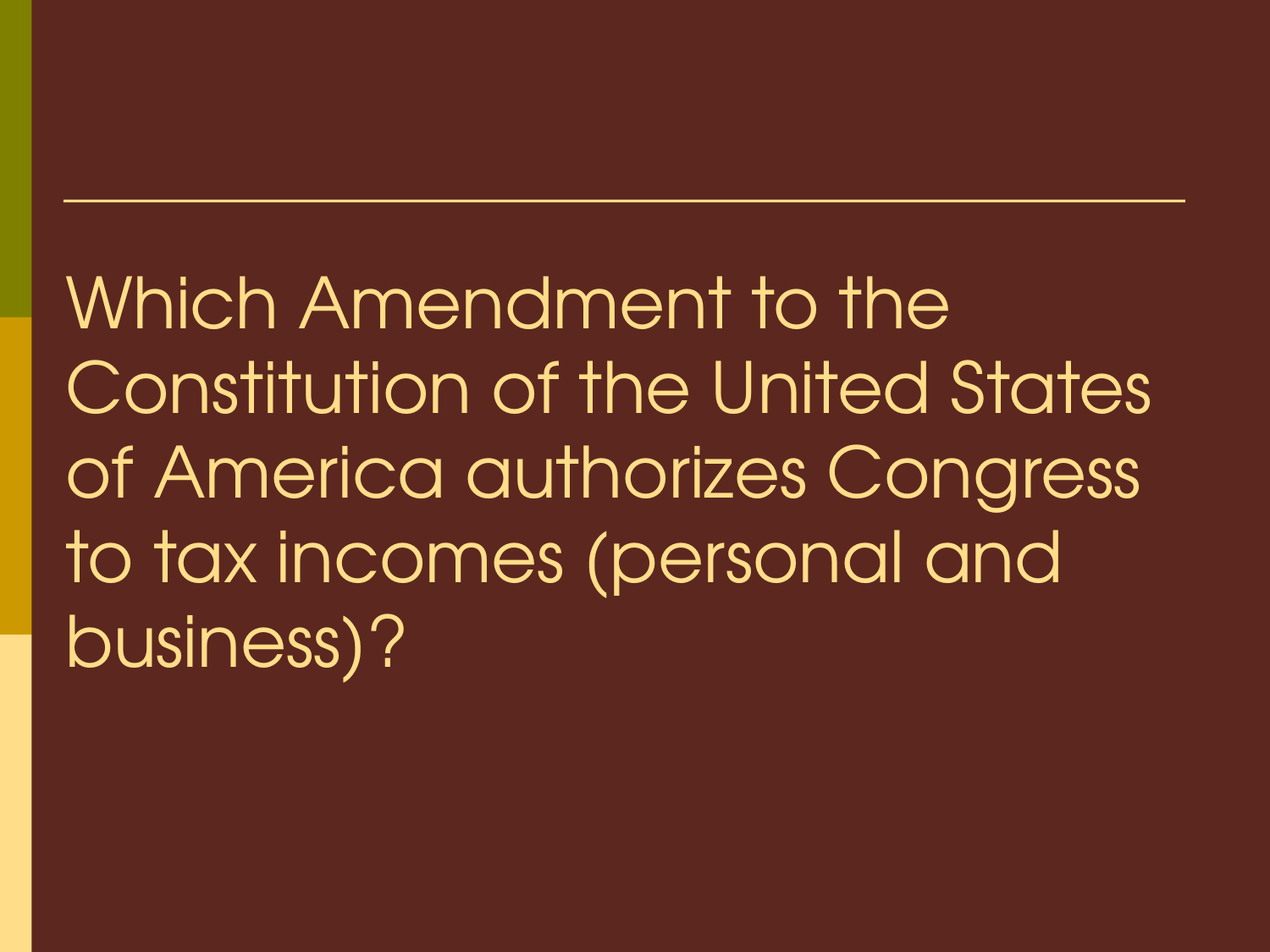

# Which Amendment to the Constitution of the United States of America authorizes Congress to tax incomes (personal and business)?